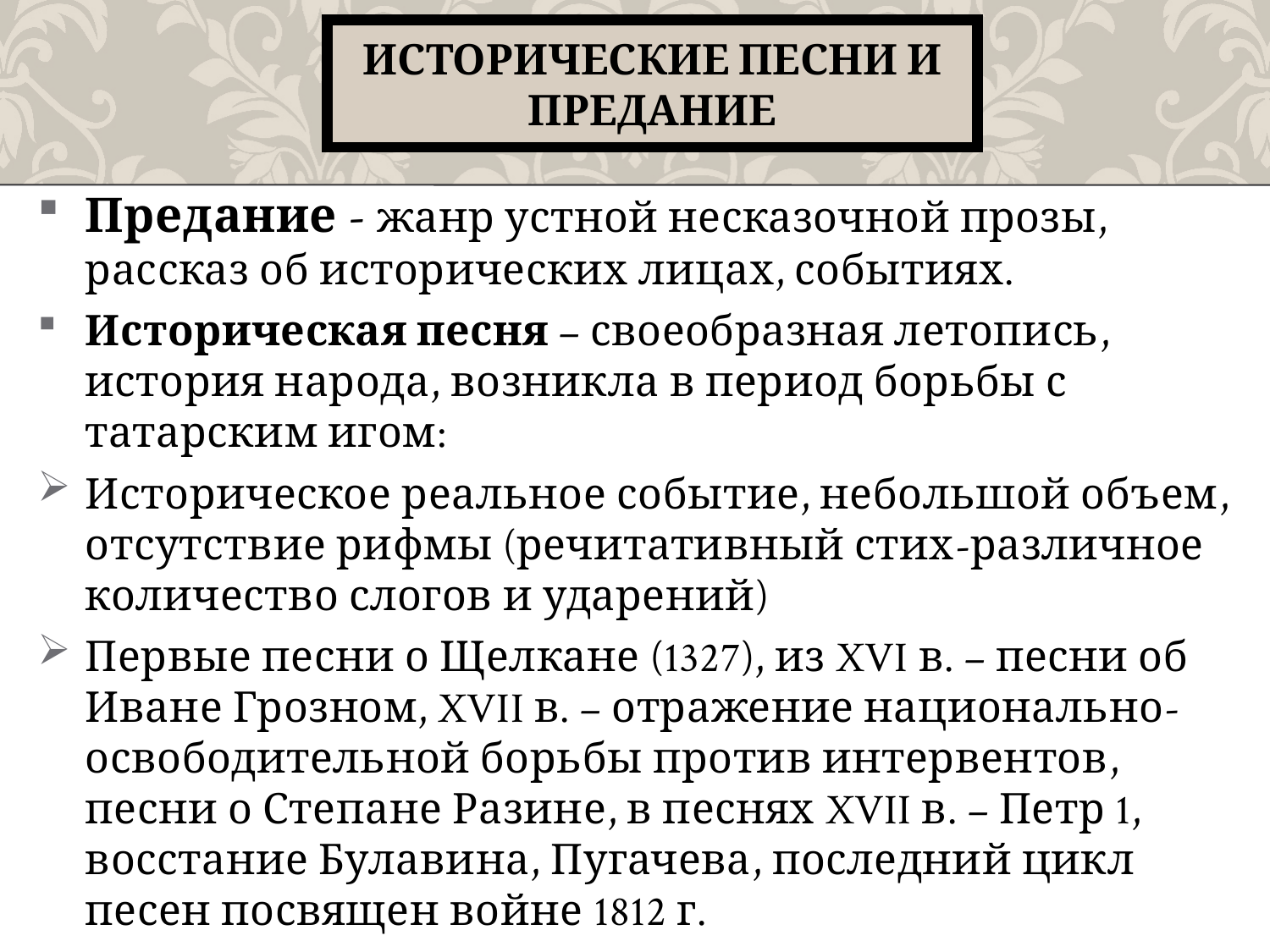

# Исторические песни и Предание
Предание - жанр устной несказочной прозы, рассказ об исторических лицах, событиях.
Историческая песня – своеобразная летопись, история народа, возникла в период борьбы с татарским игом:
Историческое реальное событие, небольшой объем, отсутствие рифмы (речитативный стих-различное количество слогов и ударений)
Первые песни о Щелкане (1327), из XVI в. – песни об Иване Грозном, XVII в. – отражение национально-освободительной борьбы против интервентов, песни о Степане Разине, в песнях XVII в. – Петр 1, восстание Булавина, Пугачева, последний цикл песен посвящен войне 1812 г.